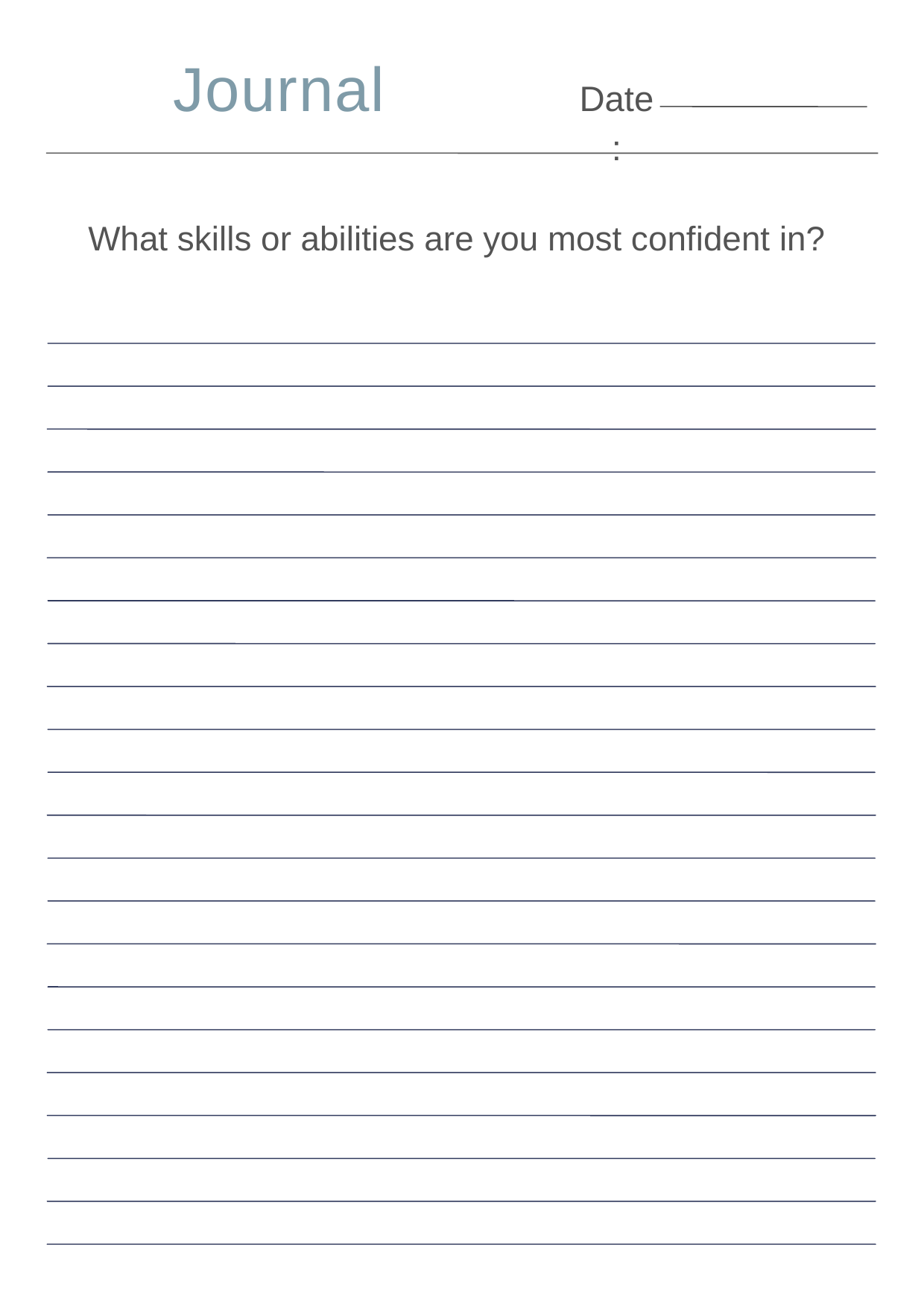

Journal
Date:

What skills or abilities are you most confident in?